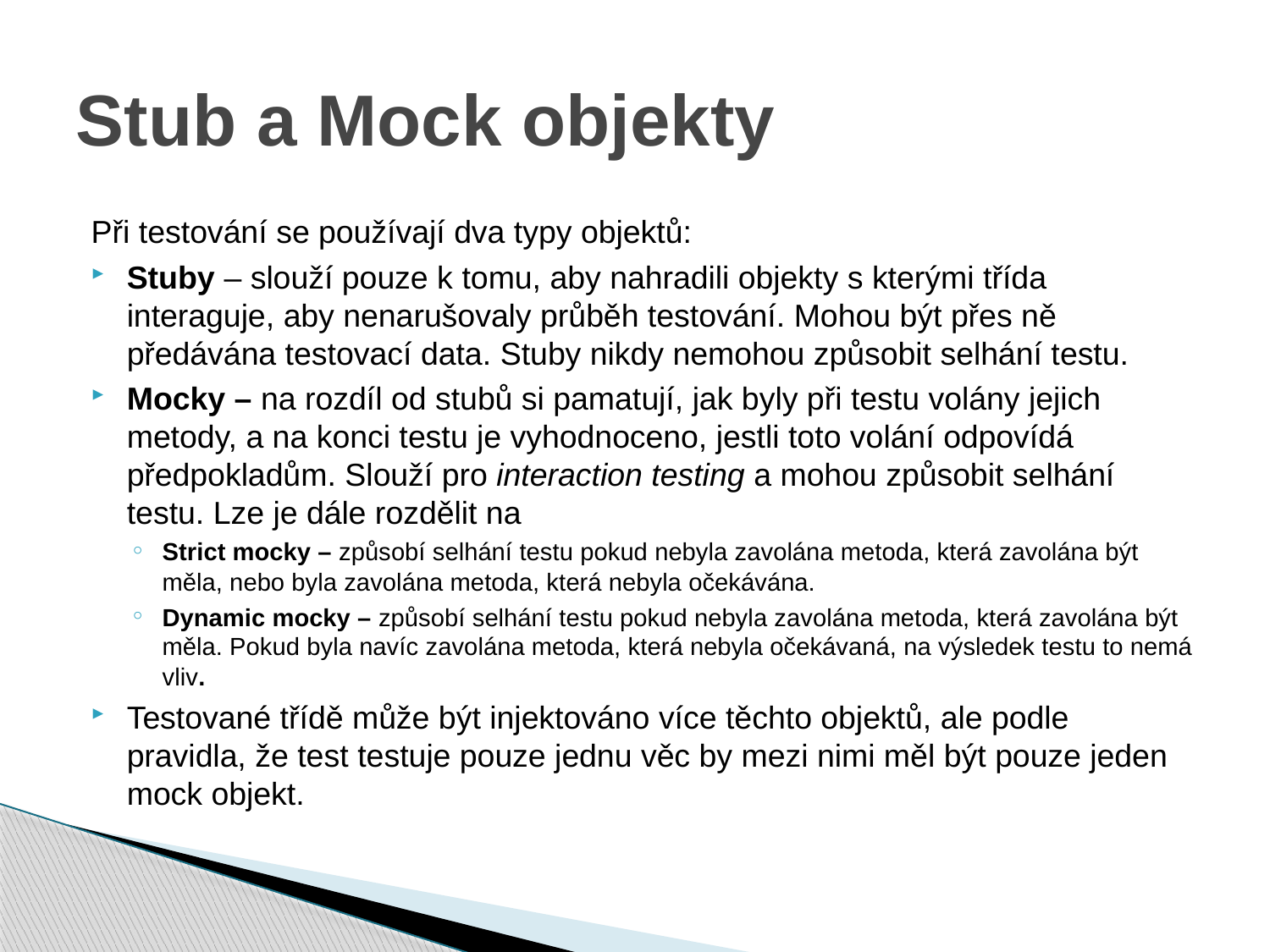

# Stub a Mock objekty
Při testování se používají dva typy objektů:
Stuby – slouží pouze k tomu, aby nahradili objekty s kterými třída interaguje, aby nenarušovaly průběh testování. Mohou být přes ně předávána testovací data. Stuby nikdy nemohou způsobit selhání testu.
Mocky – na rozdíl od stubů si pamatují, jak byly při testu volány jejich metody, a na konci testu je vyhodnoceno, jestli toto volání odpovídá předpokladům. Slouží pro interaction testing a mohou způsobit selhání testu. Lze je dále rozdělit na
Strict mocky – způsobí selhání testu pokud nebyla zavolána metoda, která zavolána být měla, nebo byla zavolána metoda, která nebyla očekávána.
Dynamic mocky – způsobí selhání testu pokud nebyla zavolána metoda, která zavolána být měla. Pokud byla navíc zavolána metoda, která nebyla očekávaná, na výsledek testu to nemá vliv.
Testované třídě může být injektováno více těchto objektů, ale podle pravidla, že test testuje pouze jednu věc by mezi nimi měl být pouze jeden mock objekt.